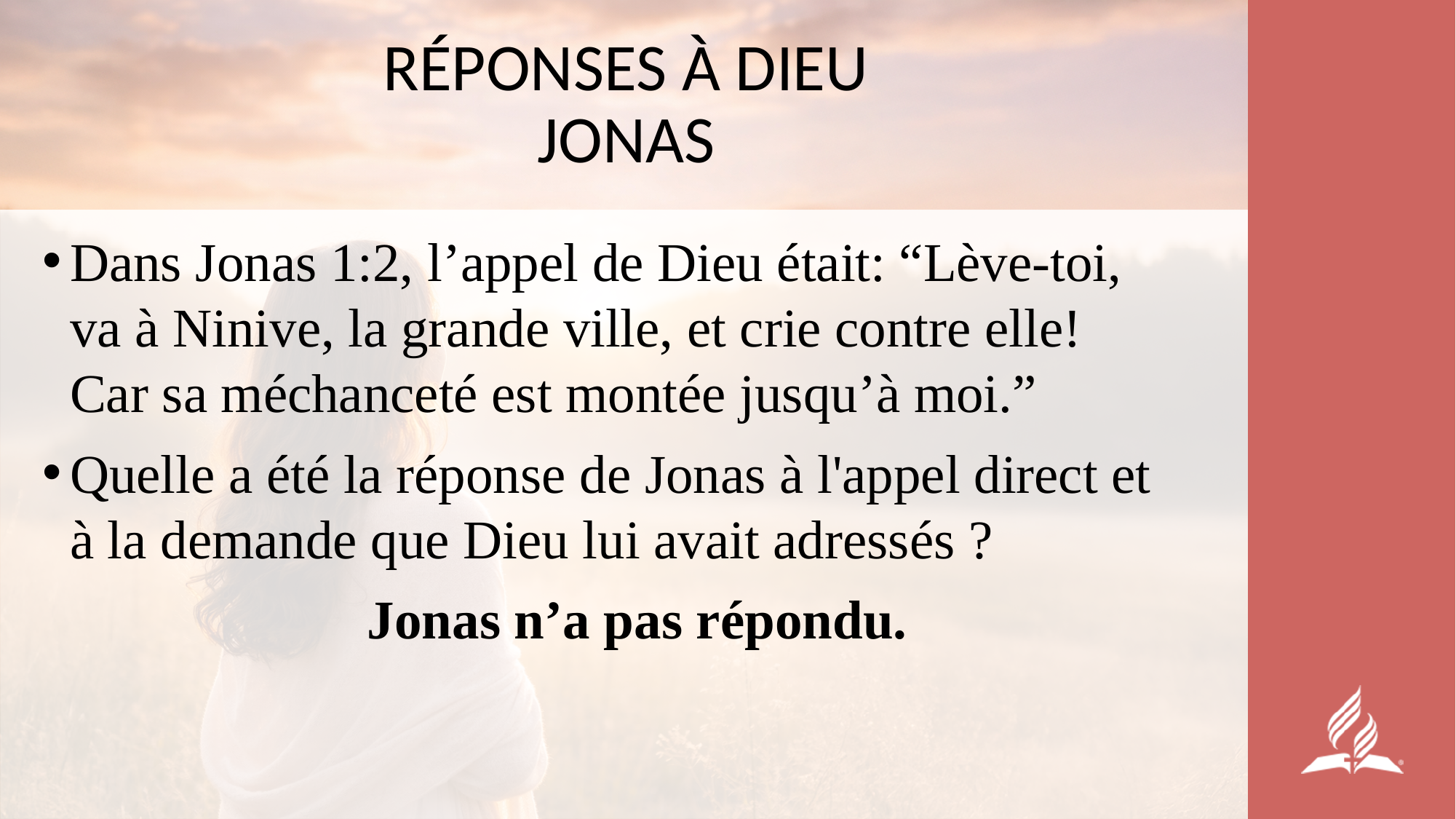

# RÉPONSES À DIEU JONAS
Dans Jonas 1:2, l’appel de Dieu était: “Lève-toi,
va à Ninive, la grande ville, et crie contre elle!
Car sa méchanceté est montée jusqu’à moi.”
Quelle a été la réponse de Jonas à l'appel direct et
à la demande que Dieu lui avait adressés ?
Jonas n’a pas répondu.